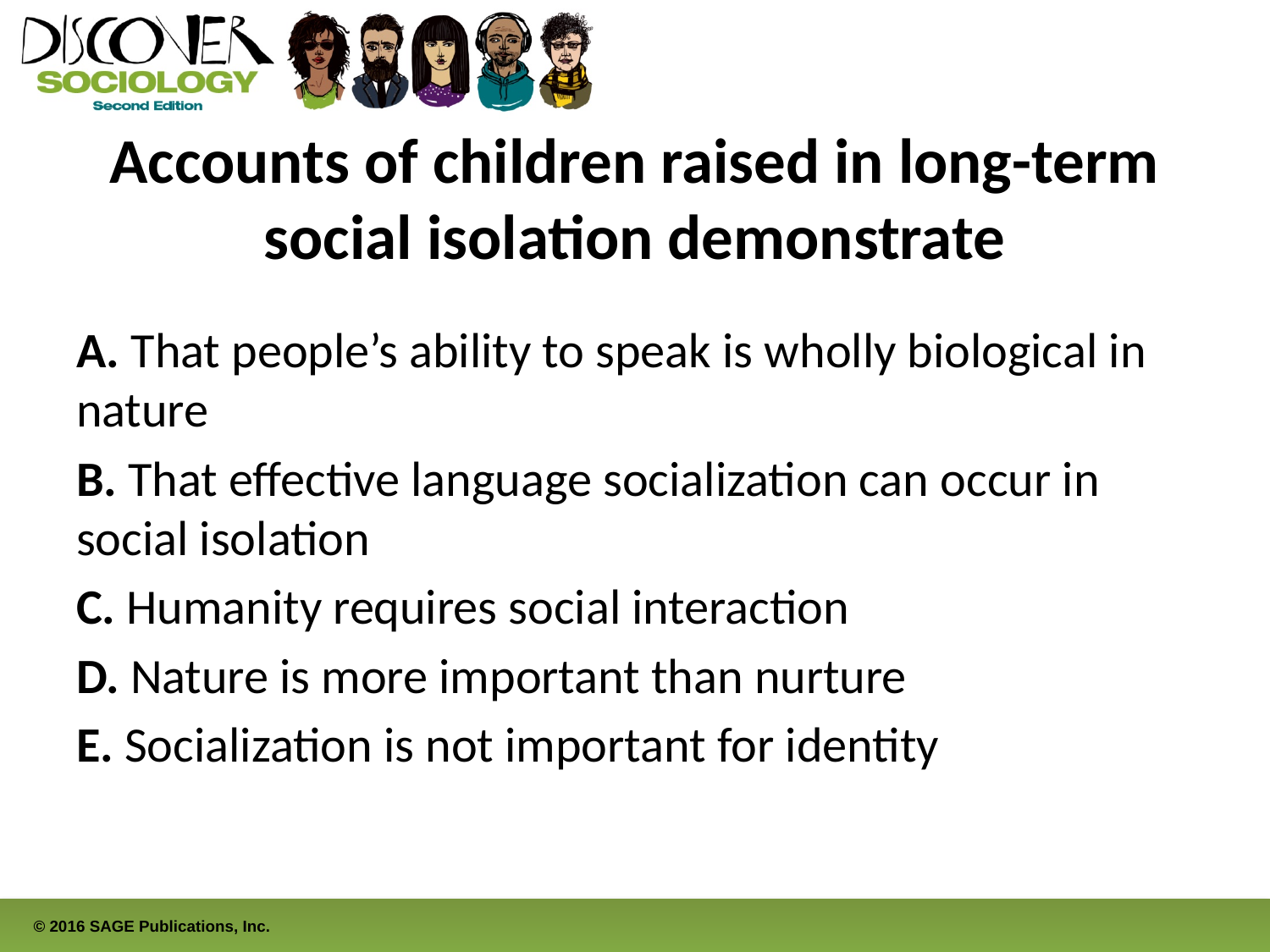

# Accounts of children raised in long-term social isolation demonstrate
A. That people’s ability to speak is wholly biological in nature
B. That effective language socialization can occur in social isolation
C. Humanity requires social interaction
D. Nature is more important than nurture
E. Socialization is not important for identity